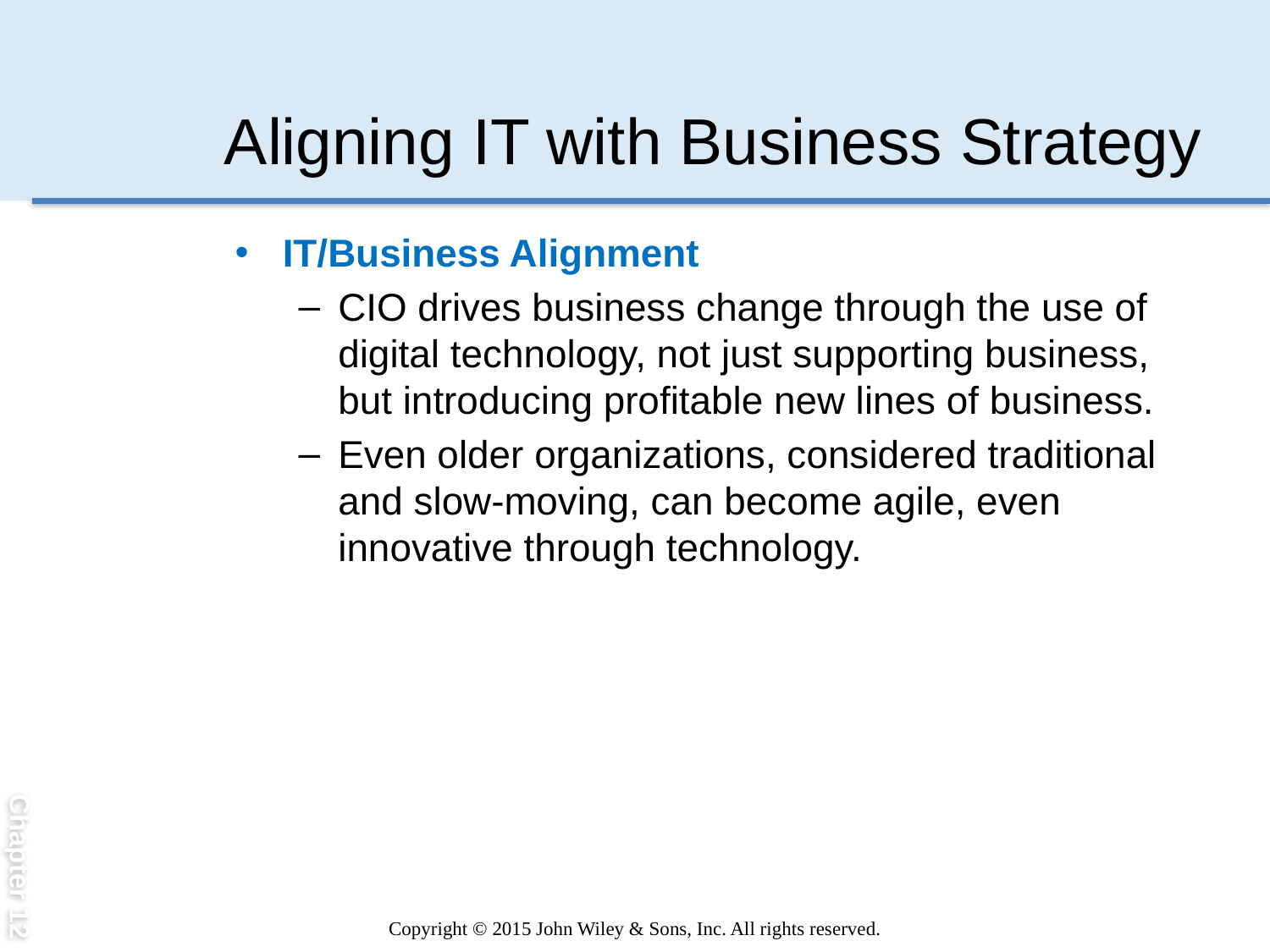

Chapter 12
Aligning IT with Business Strategy
IT/Business Alignment
CIO drives business change through the use of digital technology, not just supporting business, but introducing profitable new lines of business.
Even older organizations, considered traditional and slow-moving, can become agile, even innovative through technology.